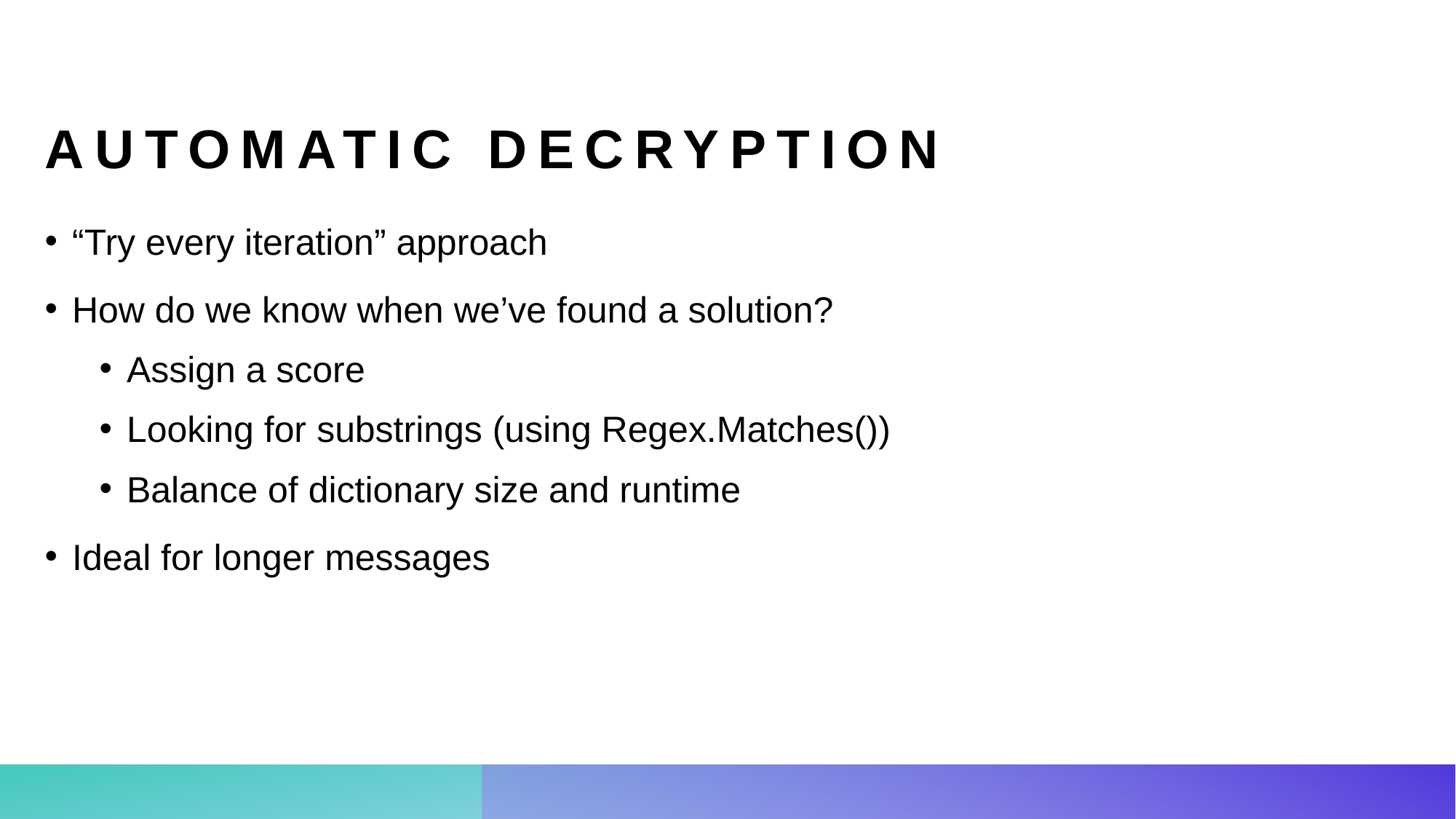

# Automatic decryption
“Try every iteration” approach
How do we know when we’ve found a solution?
Assign a score
Looking for substrings (using Regex.Matches())
Balance of dictionary size and runtime
Ideal for longer messages